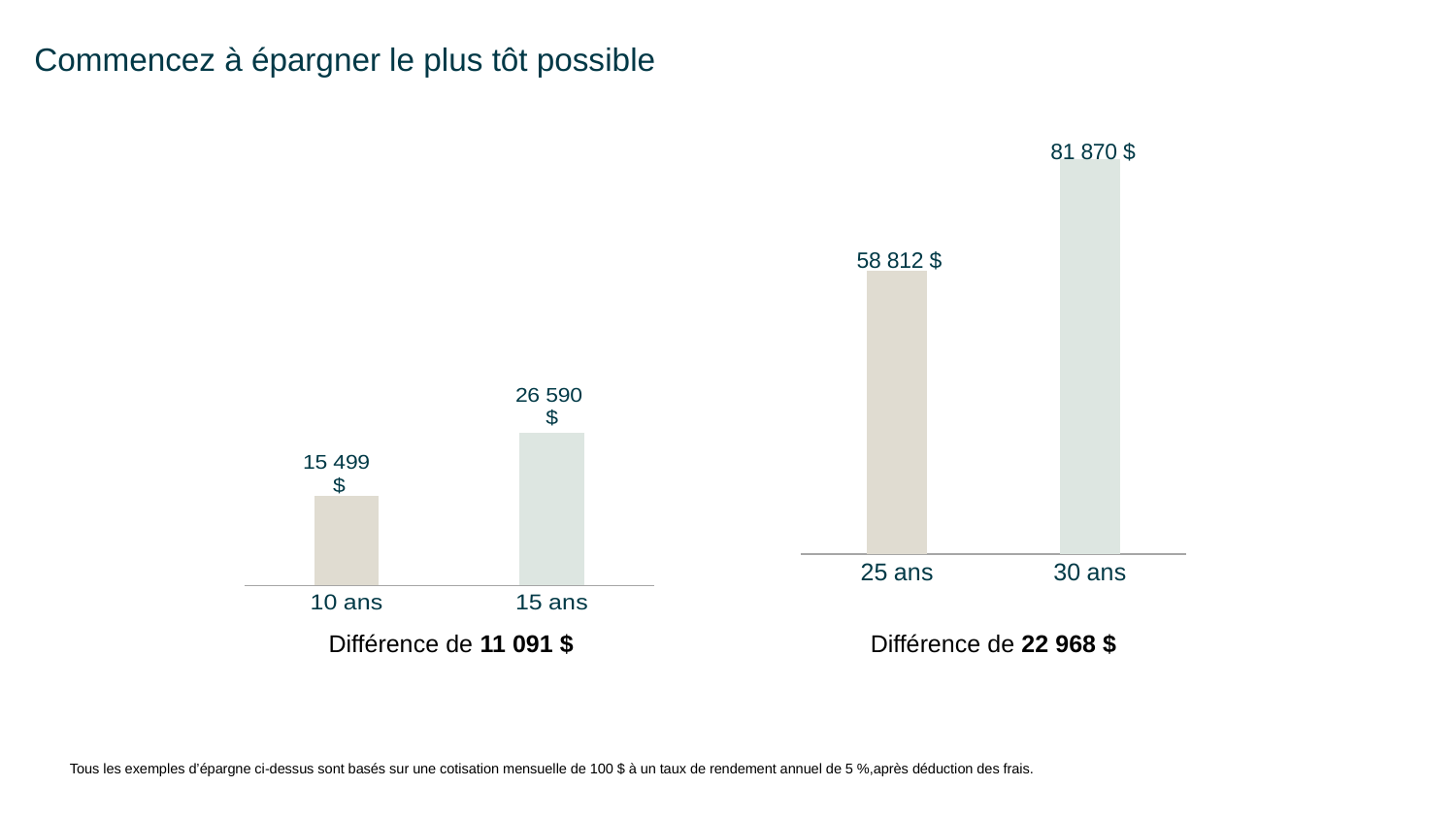

Commencez à épargner le plus tôt possible

### Chart

| Category | Column1 |
|---|---|
| 25 ans | 58812.0 |
| 30 ans | 81870.0 |
Différence de 22 968 $

### Chart

| Category | Column1 |
|---|---|
| 10 ans | 15499.0 |
| 15 ans | 26590.0 |
Différence de 11 091 $
Tous les exemples d’épargne ci-dessus sont basés sur une cotisation mensuelle de 100 $ à un taux de rendement annuel de 5 %,après déduction des frais.